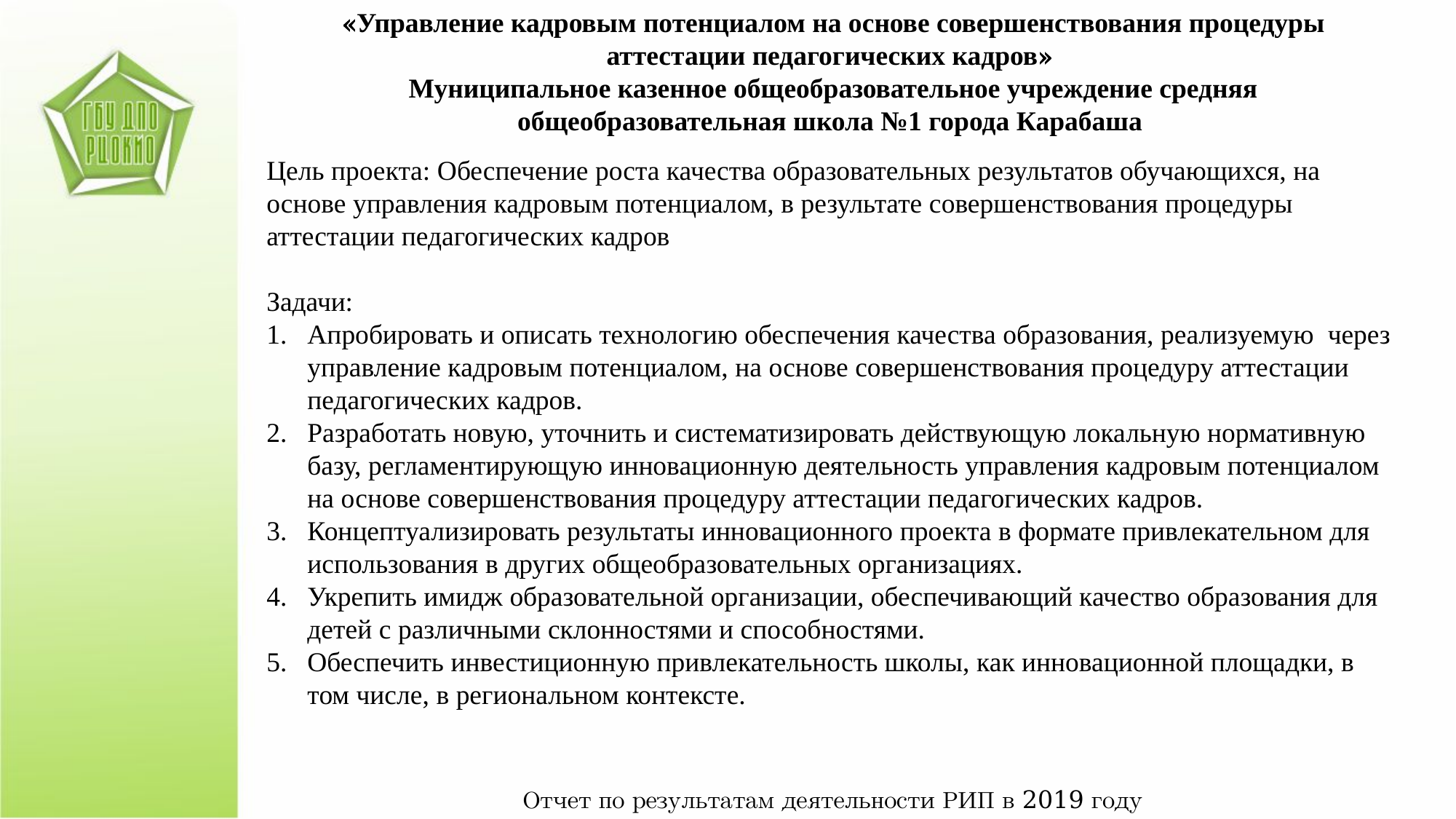

«Управление кадровым потенциалом на основе совершенствования процедуры аттестации педагогических кадров»
Муниципальное казенное общеобразовательное учреждение средняя общеобразовательная школа №1 города Карабаша
Цель проекта: Обеспечение роста качества образовательных результатов обучающихся, на основе управления кадровым потенциалом, в результате совершенствования процедуры аттестации педагогических кадров

Задачи:
Апробировать и описать технологию обеспечения качества образования, реализуемую  через управление кадровым потенциалом, на основе совершенствования процедуру аттестации педагогических кадров.
Разработать новую, уточнить и систематизировать действующую локальную нормативную базу, регламентирующую инновационную деятельность управления кадровым потенциалом на основе совершенствования процедуру аттестации педагогических кадров.
Концептуализировать результаты инновационного проекта в формате привлекательном для использования в других общеобразовательных организациях.
Укрепить имидж образовательной организации, обеспечивающий качество образования для детей с различными склонностями и способностями.
Обеспечить инвестиционную привлекательность школы, как инновационной площадки, в том числе, в региональном контексте.

Отчет по результатам деятельности РИП в 2019 году